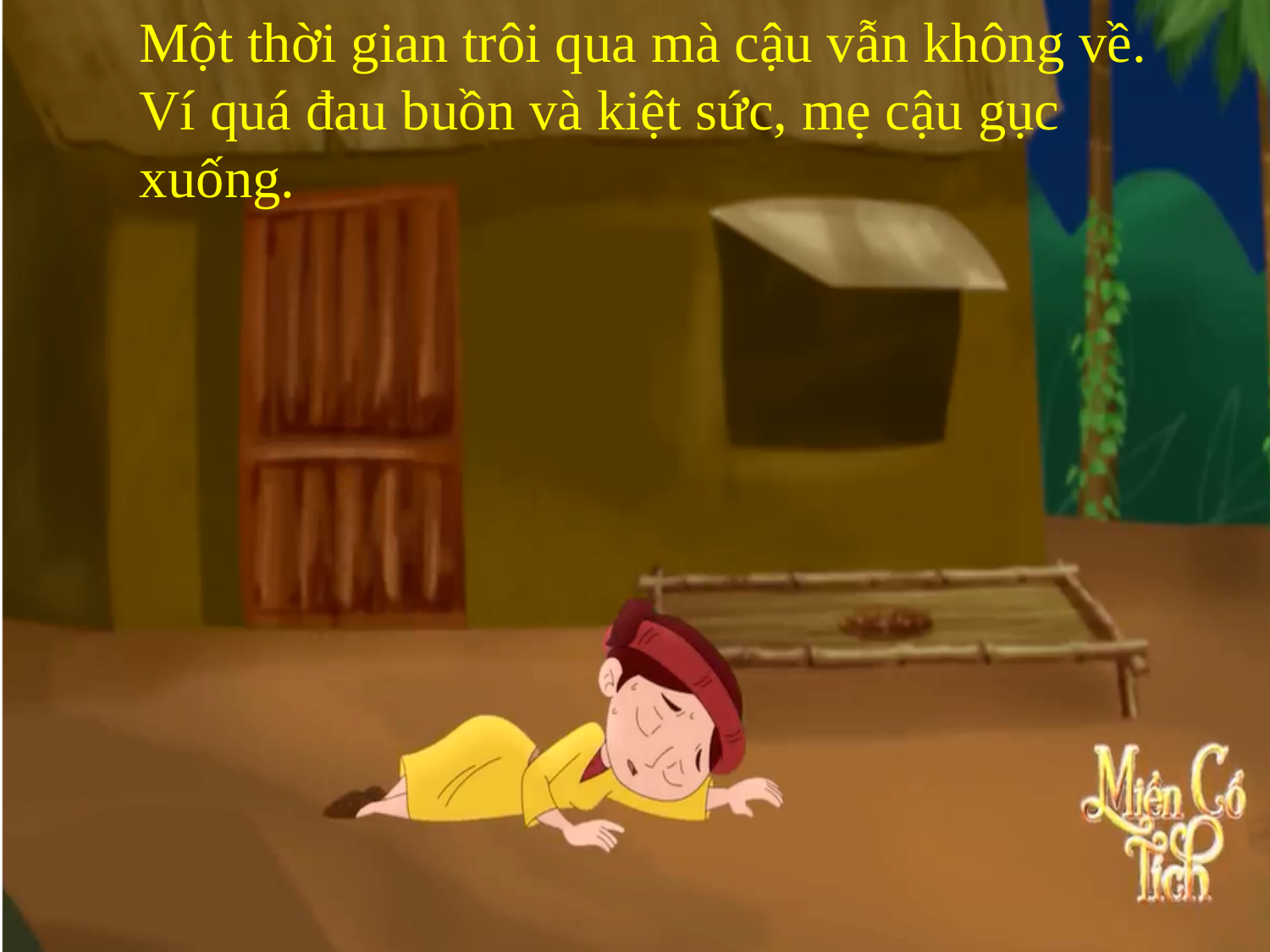

Một thời gian trôi qua mà cậu vẫn không về. Ví quá đau buồn và kiệt sức, mẹ cậu gục xuống.